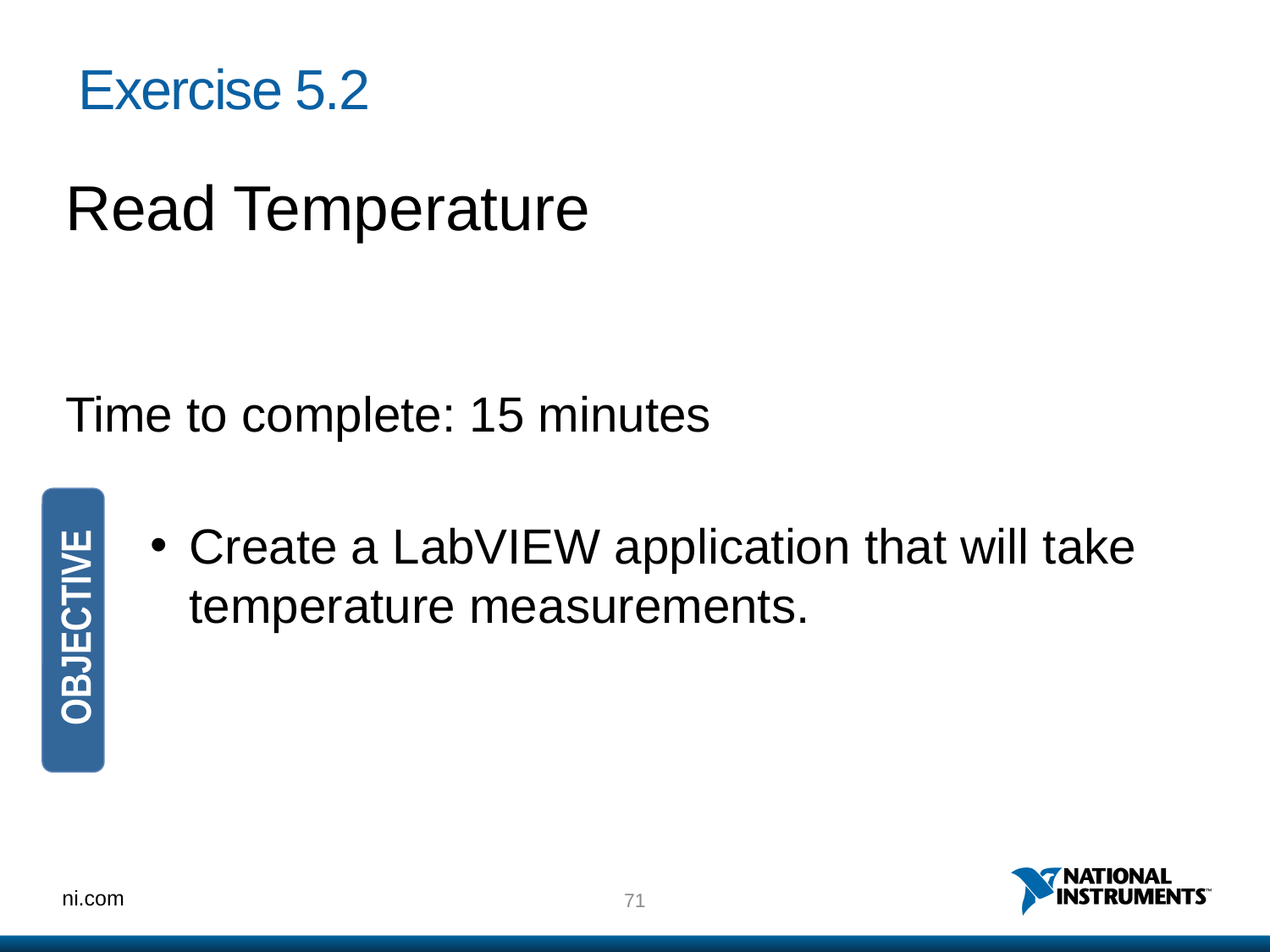

# Exercise 5.2
Read Temperature

Time to complete: 15 minutes
Create a LabVIEW application that will take temperature measurements.
OBJECTIVE